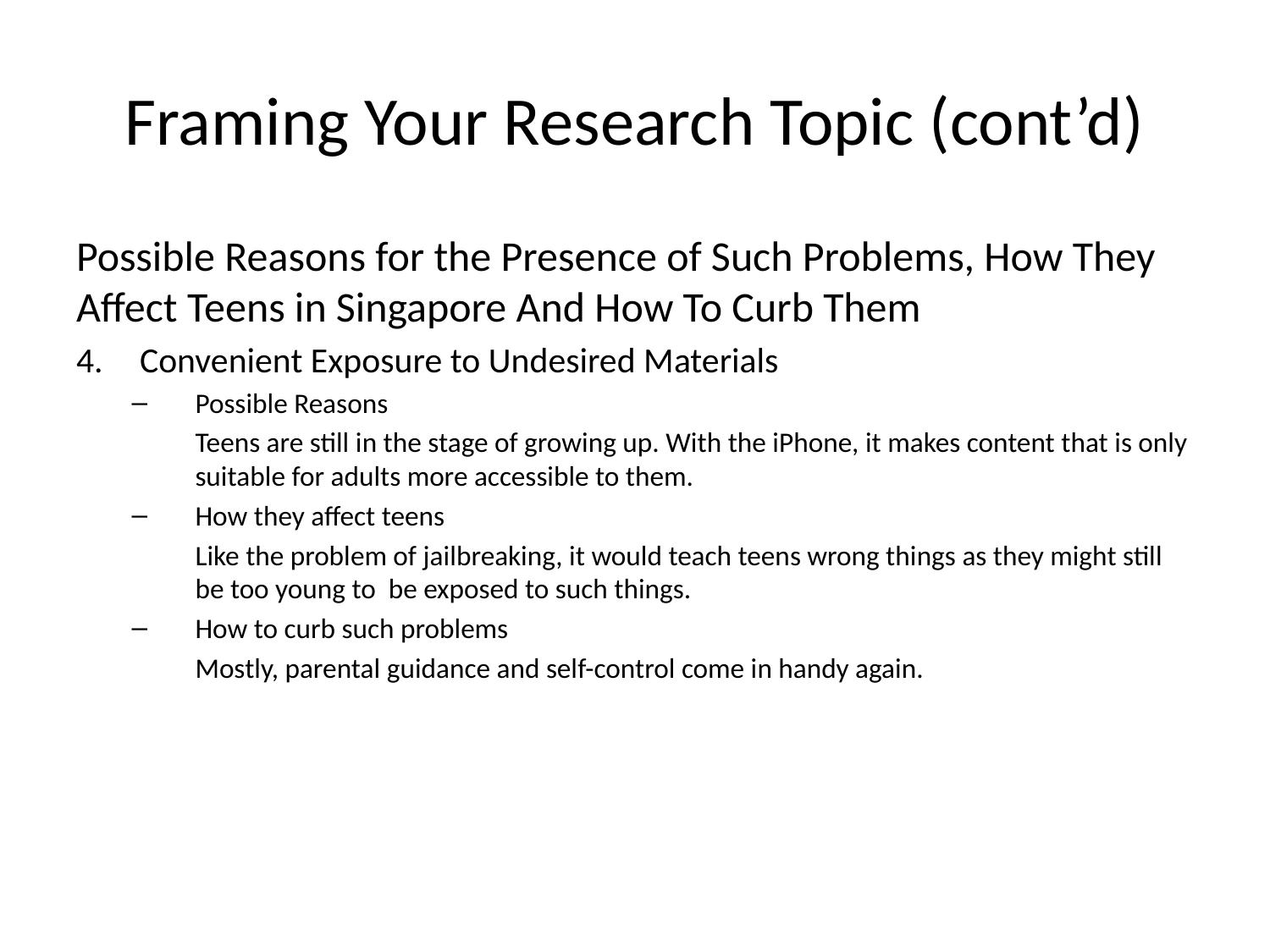

# Framing Your Research Topic (cont’d)
Possible Reasons for the Presence of Such Problems, How They Affect Teens in Singapore And How To Curb Them
4.	Convenient Exposure to Undesired Materials
Possible Reasons
	Teens are still in the stage of growing up. With the iPhone, it makes content that is only suitable for adults more accessible to them.
How they affect teens
	Like the problem of jailbreaking, it would teach teens wrong things as they might still be too young to  be exposed to such things.
How to curb such problems
	Mostly, parental guidance and self-control come in handy again.